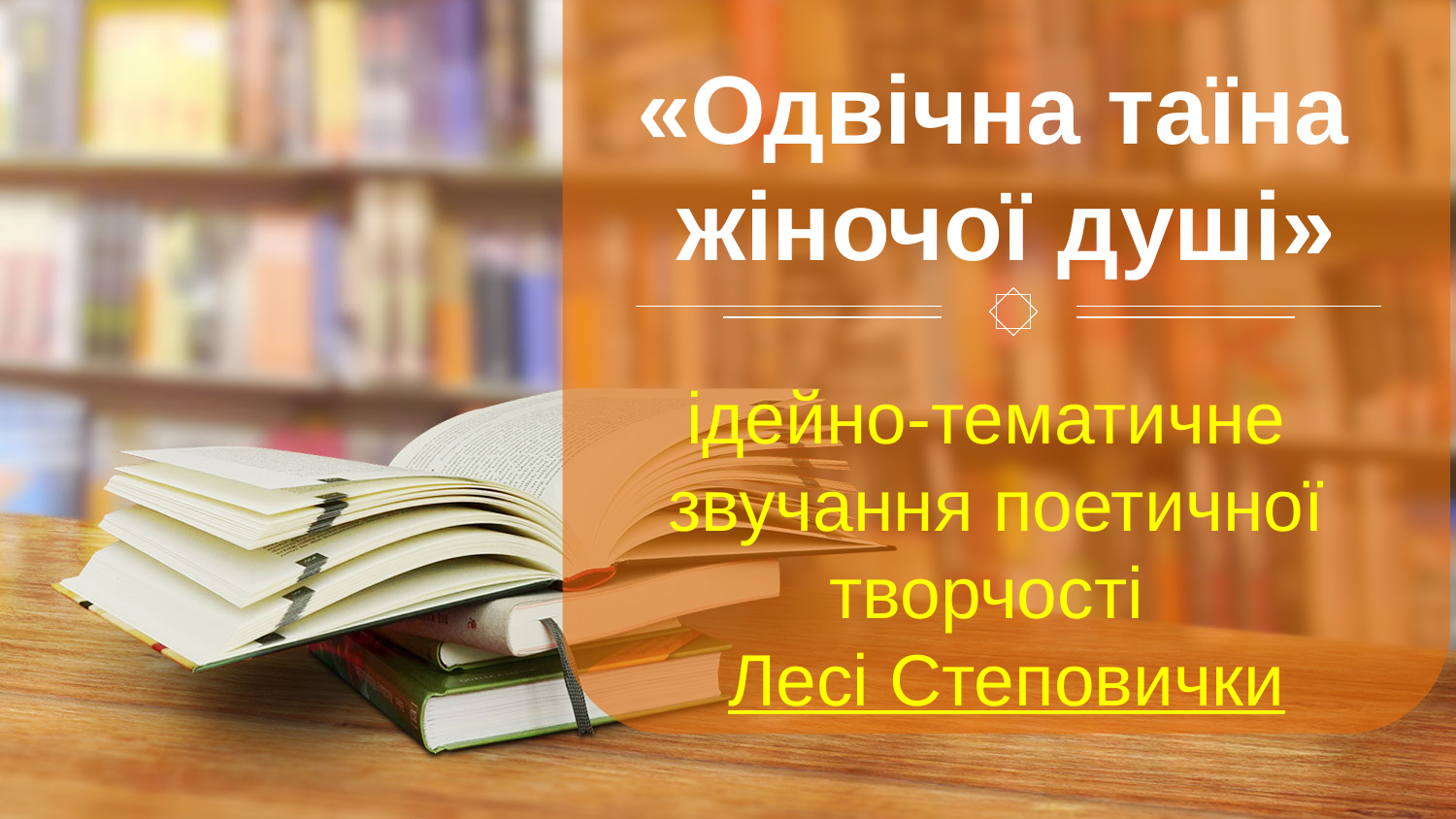

«Одвічна таїна
жіночої душі»

ідейно-тематичне
звучання поетичної
творчості
Лесі Степовички